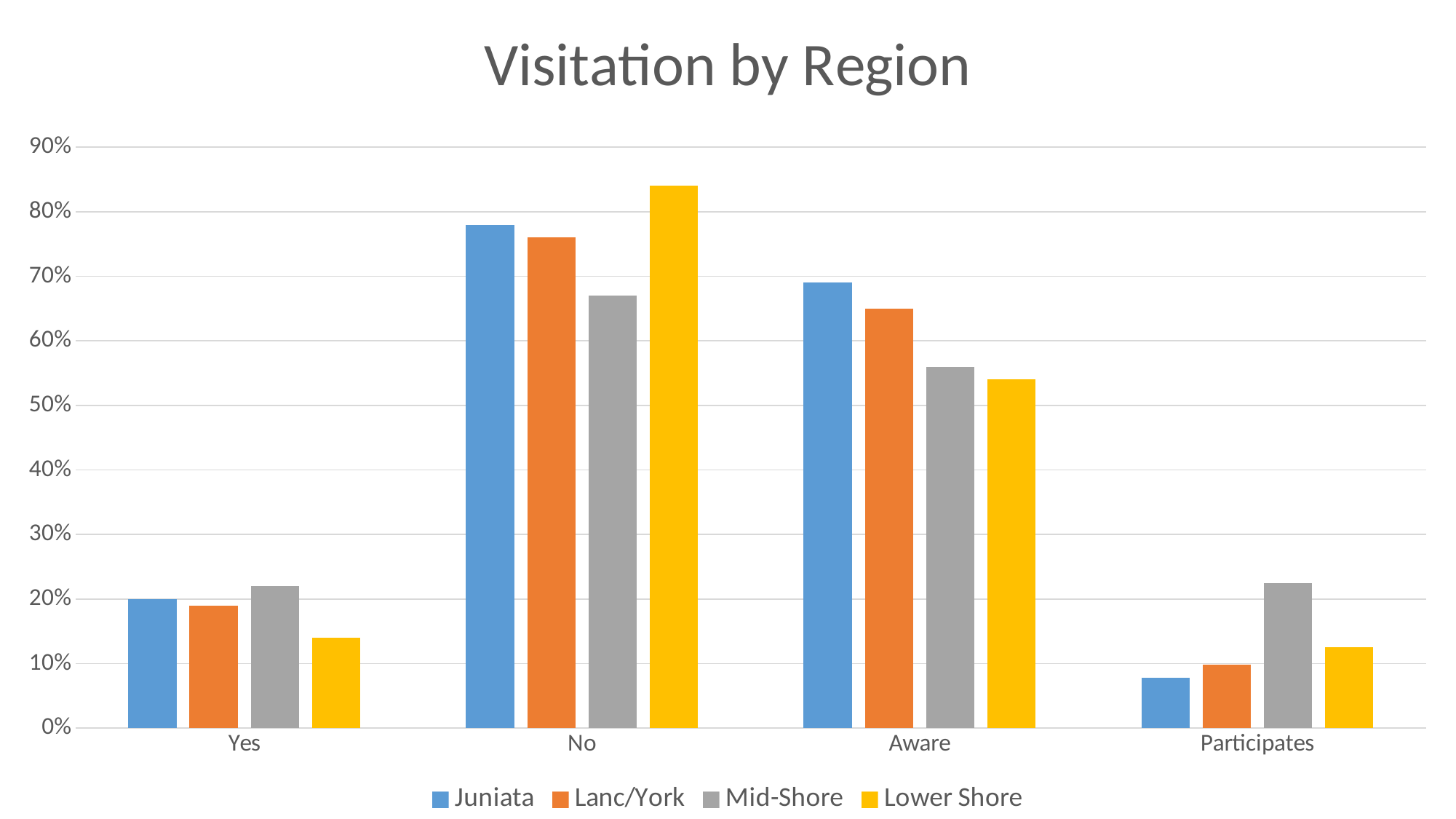

### Chart: Visitation by Region

| Category | Juniata | Lanc/York | Mid-Shore | Lower Shore |
|---|---|---|---|---|
| Yes | 0.2 | 0.19 | 0.22 | 0.14 |
| No | 0.78 | 0.76 | 0.67 | 0.84 |
| Aware | 0.69 | 0.65 | 0.56 | 0.54 |
| Participates | 0.0784313725490196 | 0.09774436090225563 | 0.2247191011235955 | 0.125 |